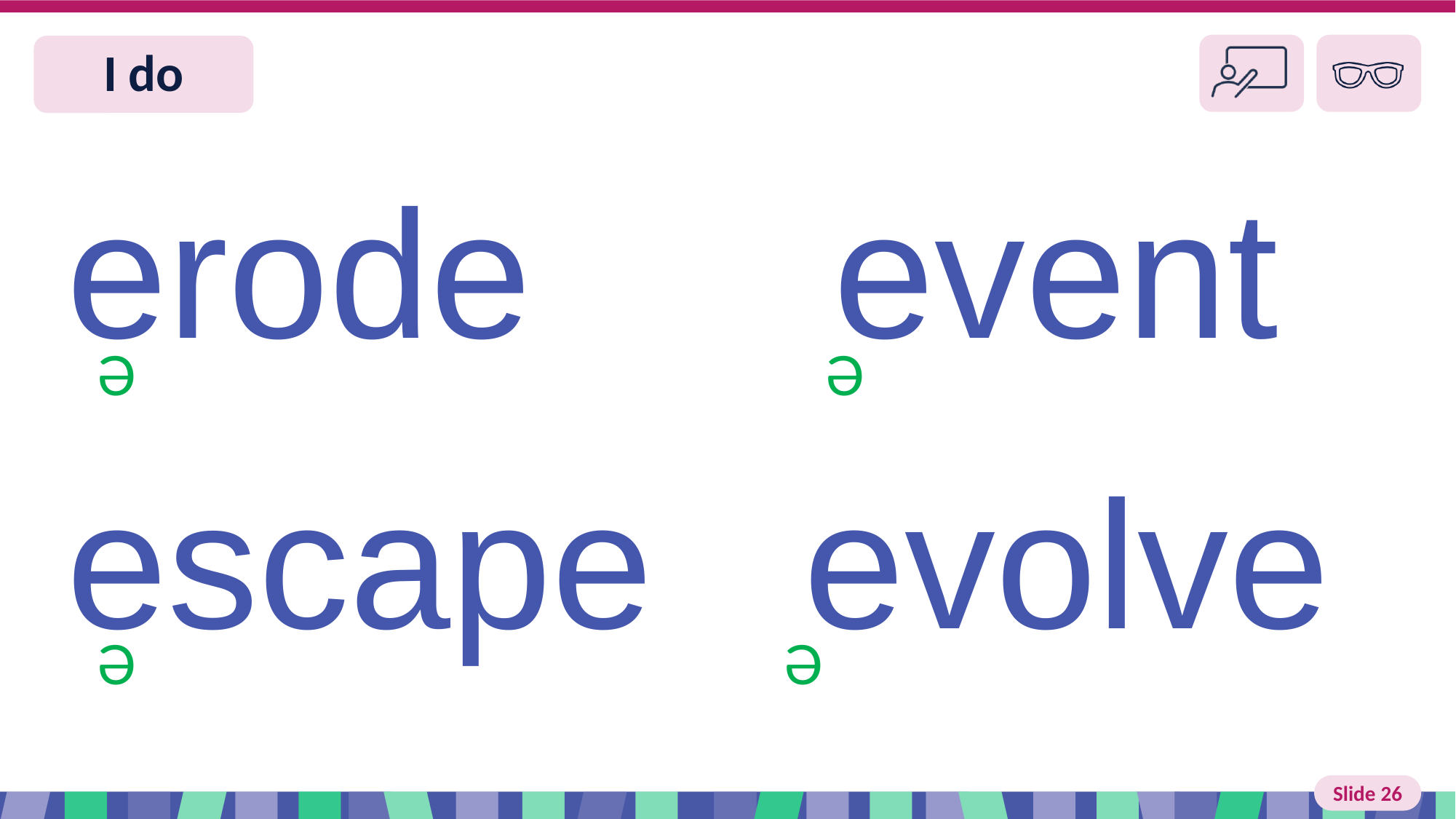

Slide 26 I do
erode      event
escape   evolve
Ə
Ə
Ə
Ə